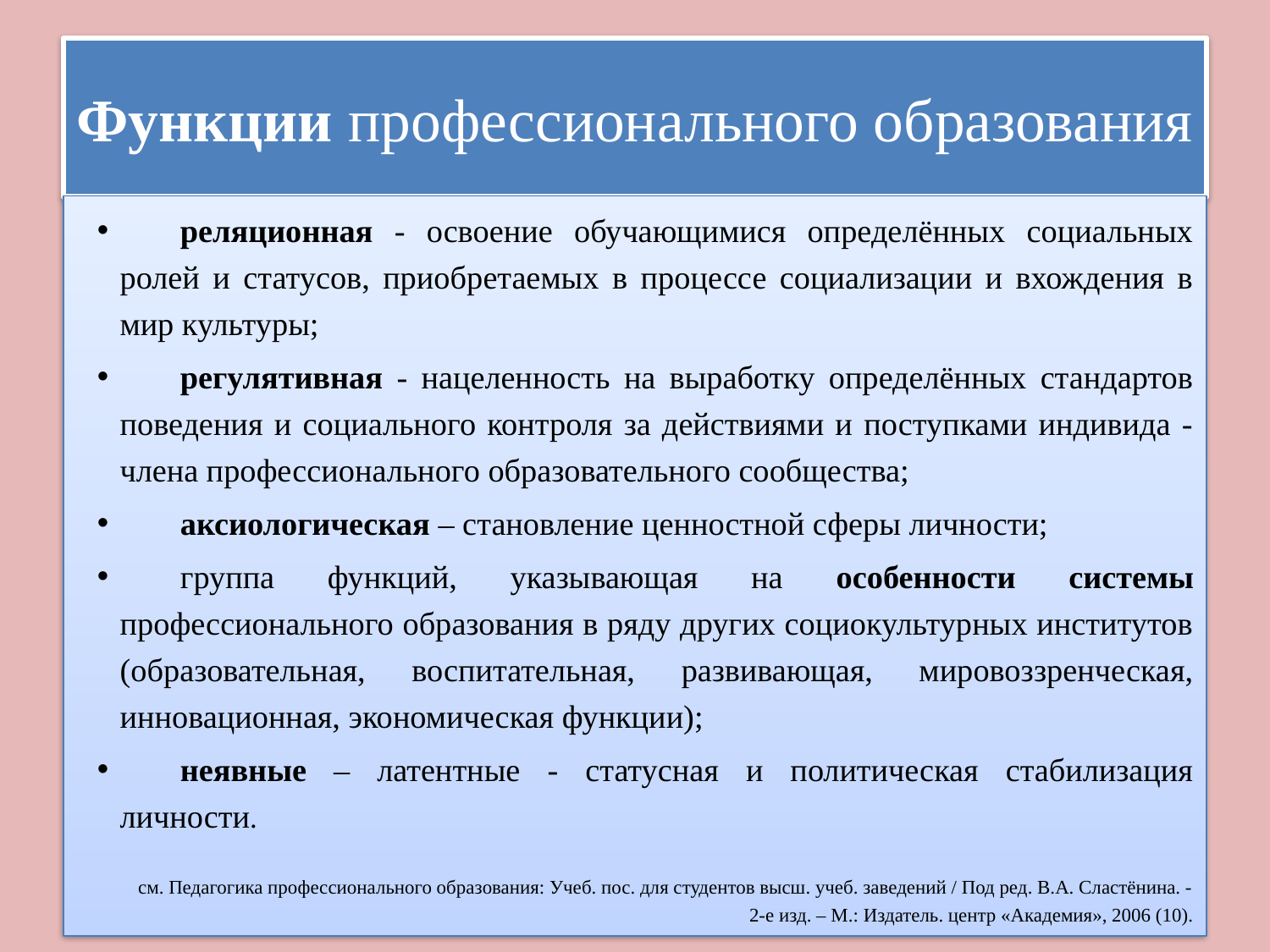

# Функции профессионального образования
реляционная - освоение обучающимися определённых социальных ролей и статусов, приобретаемых в процессе социализации и вхождения в мир культуры;
регулятивная - нацеленность на выработку определённых стандартов поведения и социального контроля за действиями и поступками индивида - члена профессионального образовательного сообщества;
аксиологическая – становление ценностной сферы личности;
группа функций, указывающая на особенности системы профессионального образования в ряду других социокультурных институтов (образовательная, воспитательная, развивающая, мировоззренческая, инновационная, экономическая функции);
неявные – латентные - статусная и политическая стабилизация личности.

см. Педагогика профессионального образования: Учеб. пос. для студентов высш. учеб. заведений / Под ред. В.А. Сластёнина. - 2-е изд. – М.: Издатель. центр «Академия», 2006 (10).